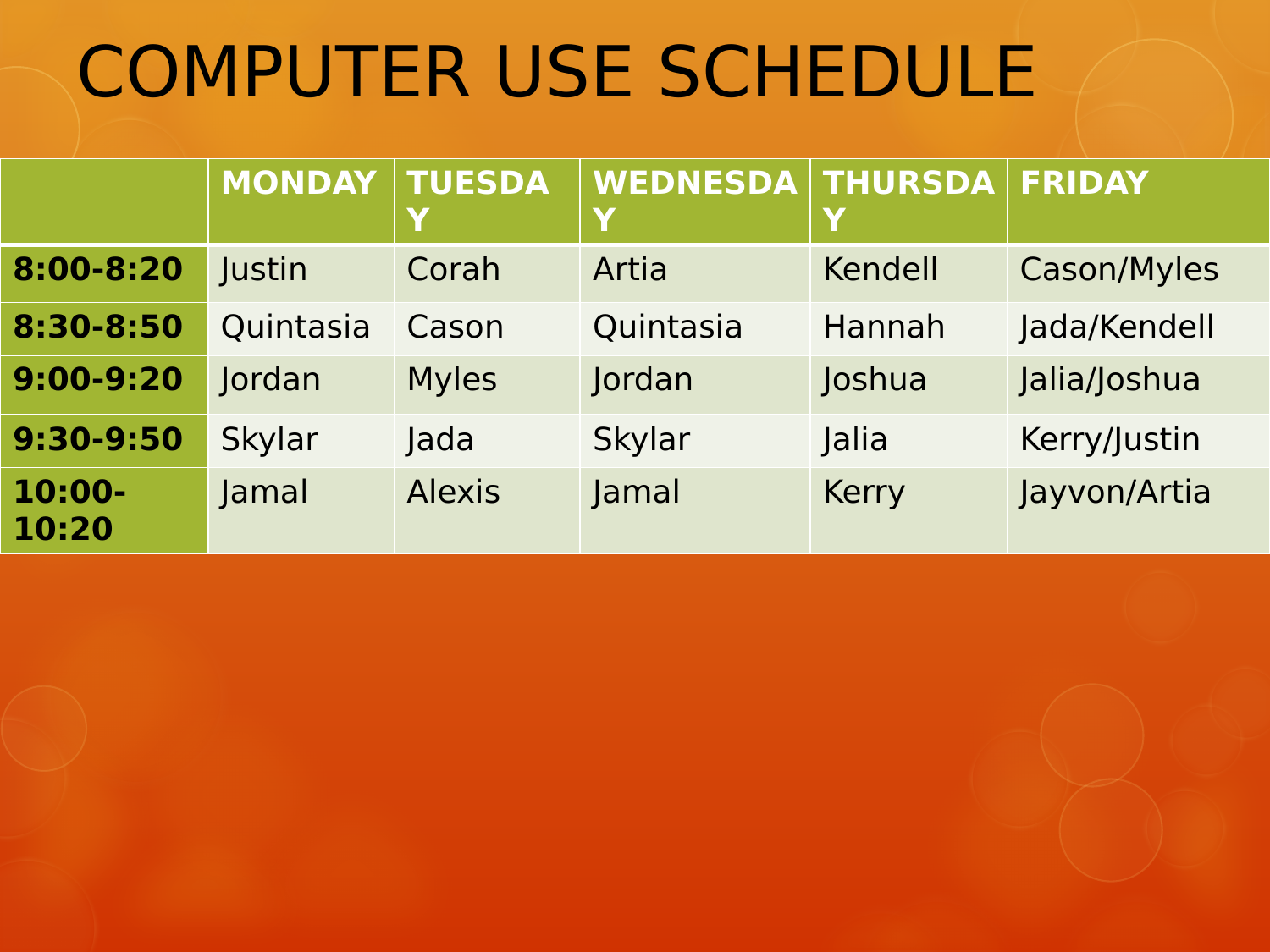

# COMPUTER USE SCHEDULE
|  | MONDAY | TUESDAY | WEDNESDAY | THURSDAY | FRIDAY |
| --- | --- | --- | --- | --- | --- |
| 8:00-8:20 | Justin | Corah | Artia | Kendell | Cason/Myles |
| 8:30-8:50 | Quintasia | Cason | Quintasia | Hannah | Jada/Kendell |
| 9:00-9:20 | Jordan | Myles | Jordan | Joshua | Jalia/Joshua |
| 9:30-9:50 | Skylar | Jada | Skylar | Jalia | Kerry/Justin |
| 10:00-10:20 | Jamal | Alexis | Jamal | Kerry | Jayvon/Artia |